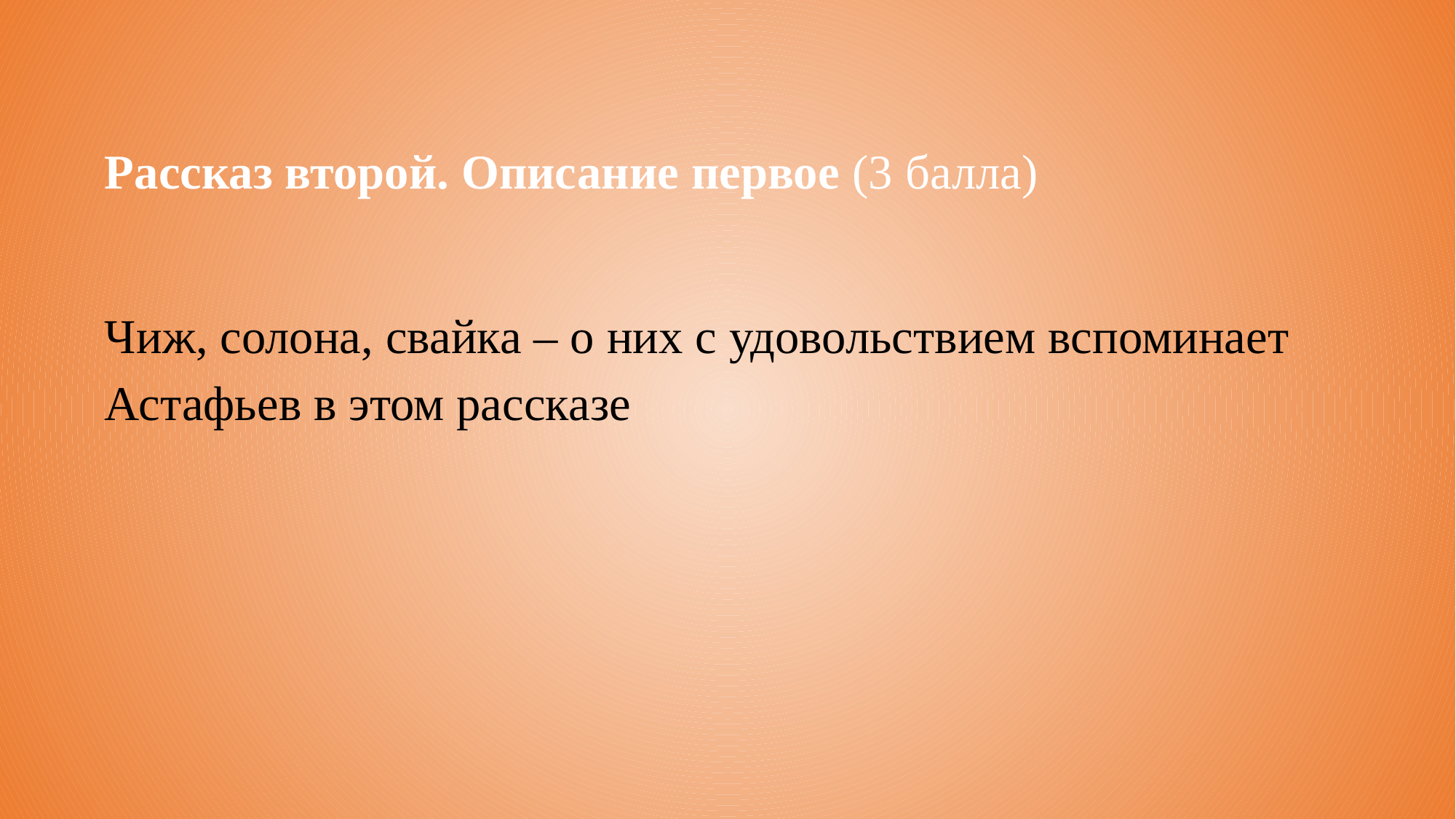

Рассказ второй. Описание первое (3 балла)

Чиж, солона, свайка – о них с удовольствием вспоминает Астафьев в этом рассказе